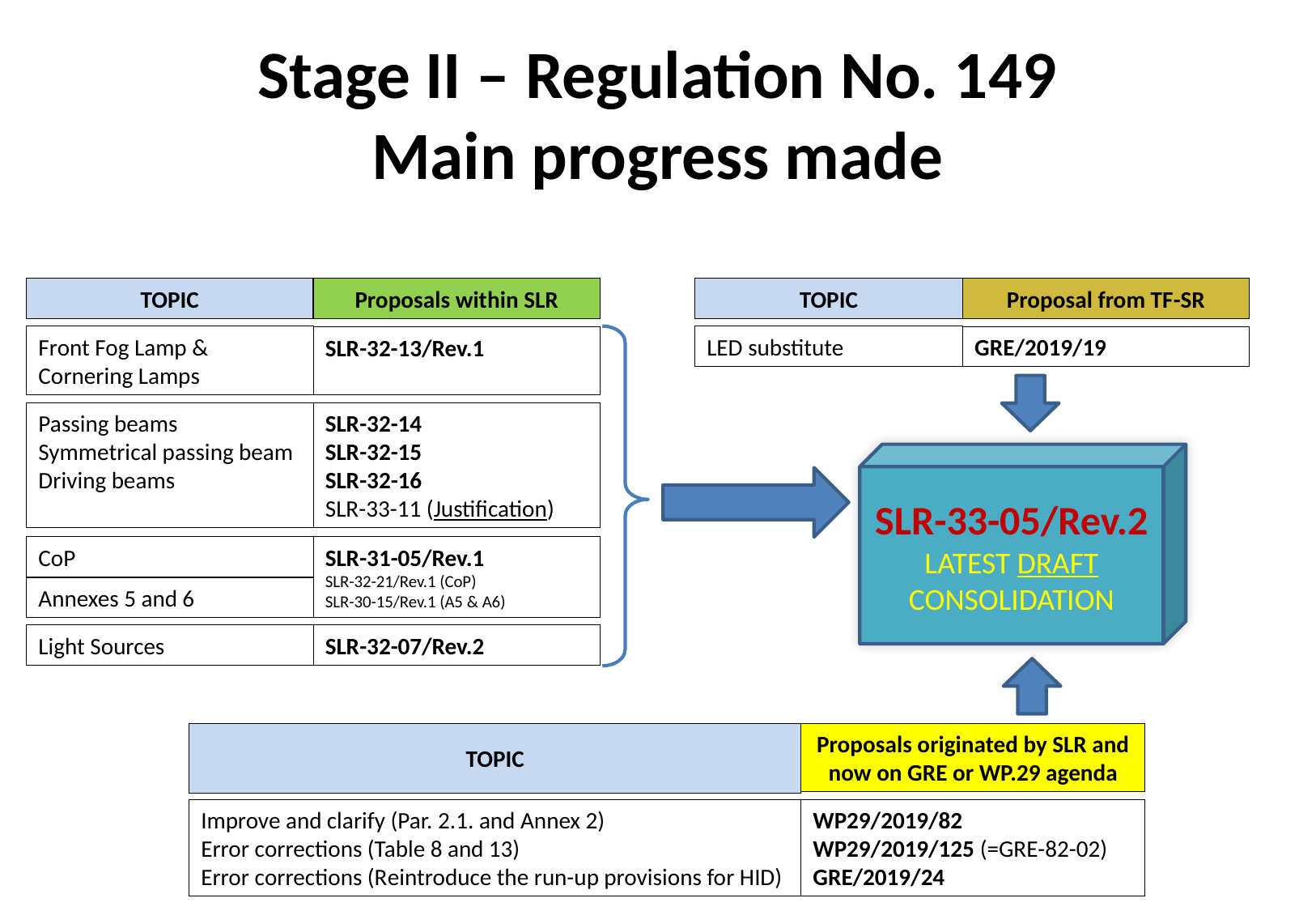

Stage II – Regulation No. 149
Main progress made
TOPIC
Proposal from TF-SR
TOPIC
Proposals within SLR

LED substitute
GRE/2019/19
Front Fog Lamp &
Cornering Lamps
SLR-32-13/Rev.1

Passing beams
Symmetrical passing beam
Driving beams

SLR-32-14
SLR-32-15
SLR-32-16
SLR-33-11 (Justification)
SLR-33-05/Rev.2
LATEST DRAFT CONSOLIDATION

CoP
SLR-31-05/Rev.1
SLR-32-21/Rev.1 (CoP)
SLR-30-15/Rev.1 (A5 & A6)
Annexes 5 and 6
Light Sources
SLR-32-07/Rev.2

TOPIC
Proposals originated by SLR and now on GRE or WP.29 agenda
Improve and clarify (Par. 2.1. and Annex 2)
Error corrections (Table 8 and 13)
Error corrections (Reintroduce the run-up provisions for HID)
WP29/2019/82
WP29/2019/125 (=GRE-82-02)
GRE/2019/24